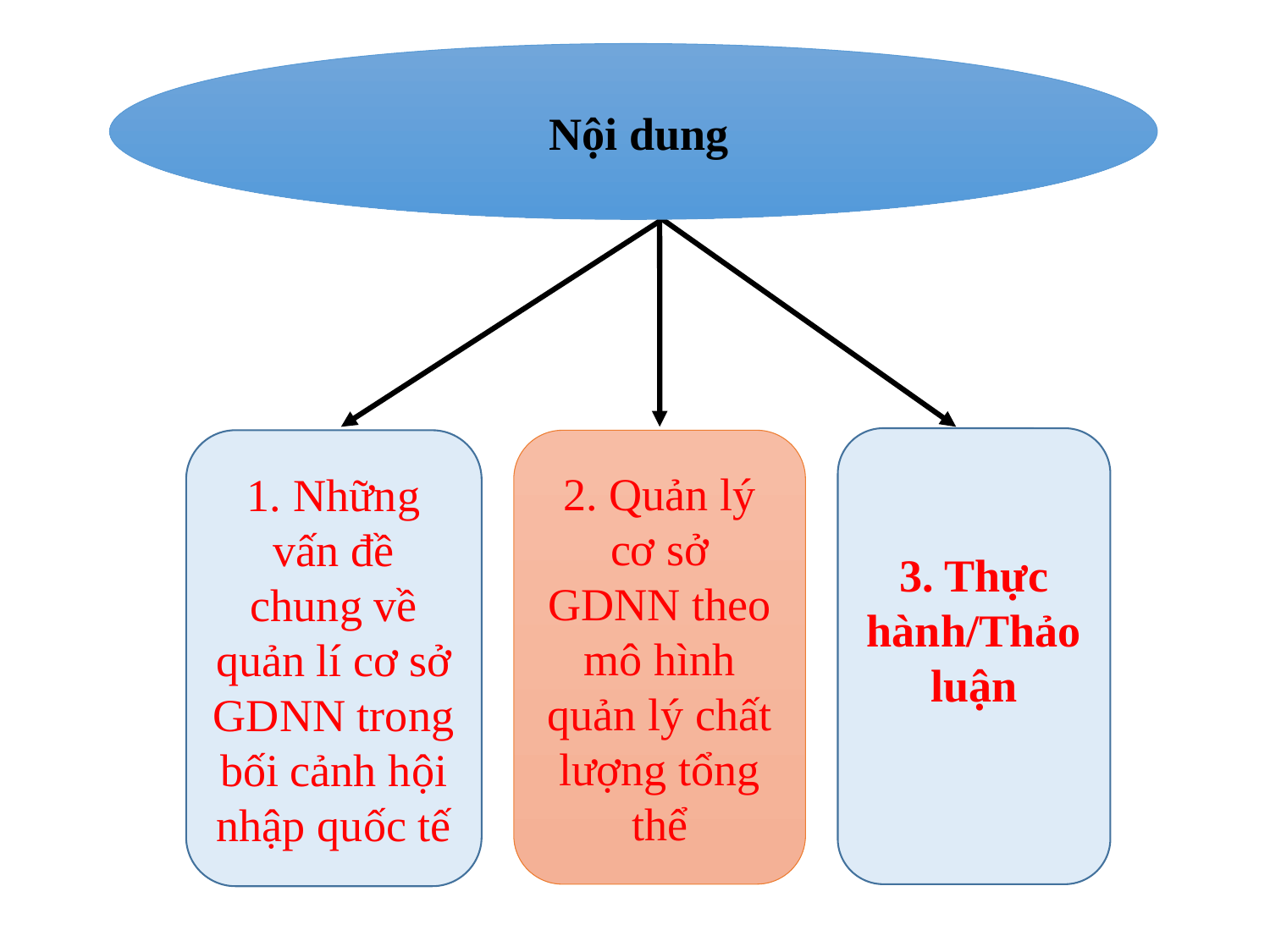

Nội dung

3. Thực hành/Thảo luận

1. Những vấn đề chung về quản lí cơ sở GDNN trong bối cảnh hội nhập quốc tế
2. Quản lý cơ sở GDNN theo mô hình quản lý chất lượng tổng thể